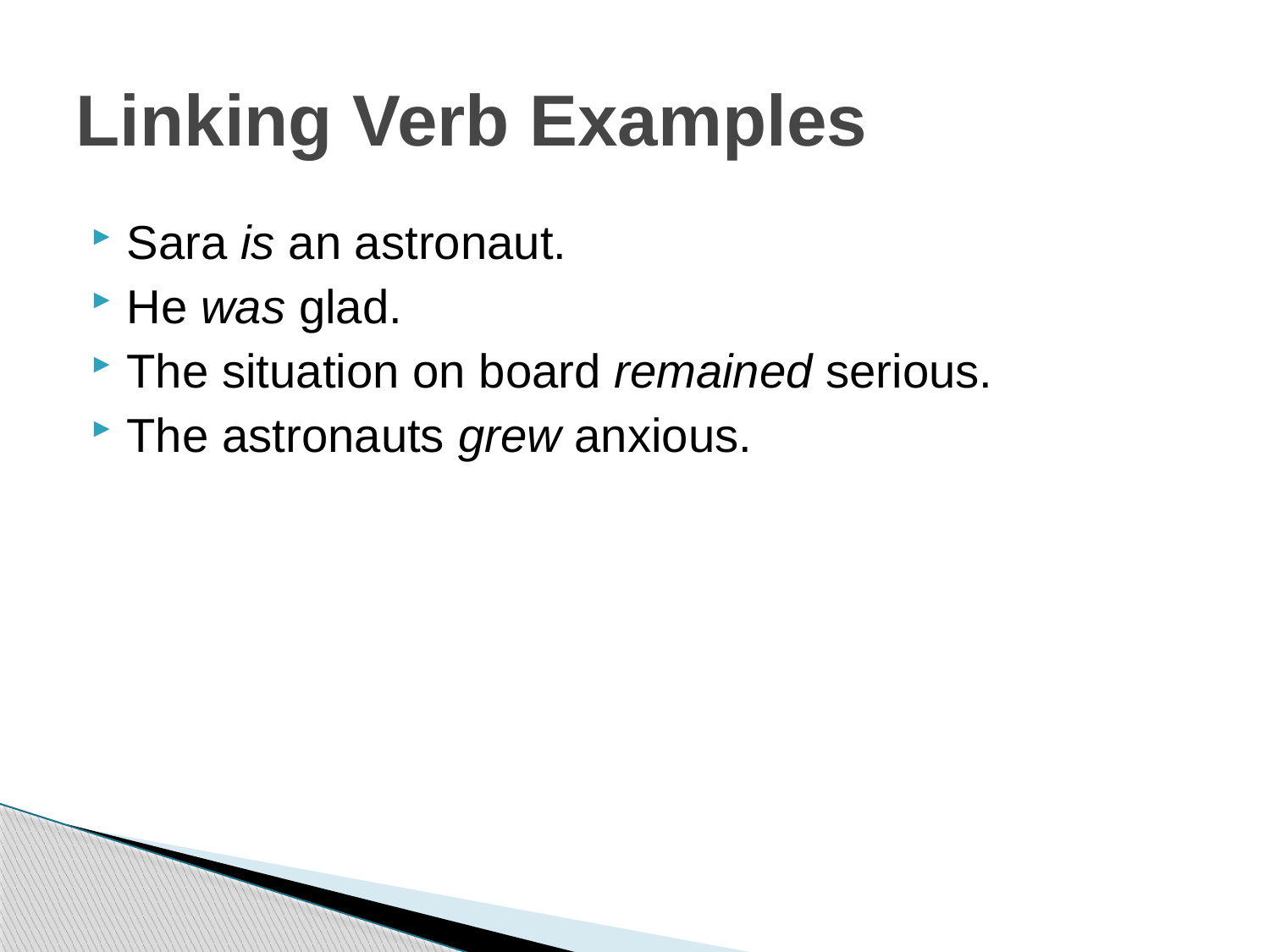

# Linking Verb Examples
Sara is an astronaut.
He was glad.
The situation on board remained serious.
The astronauts grew anxious.